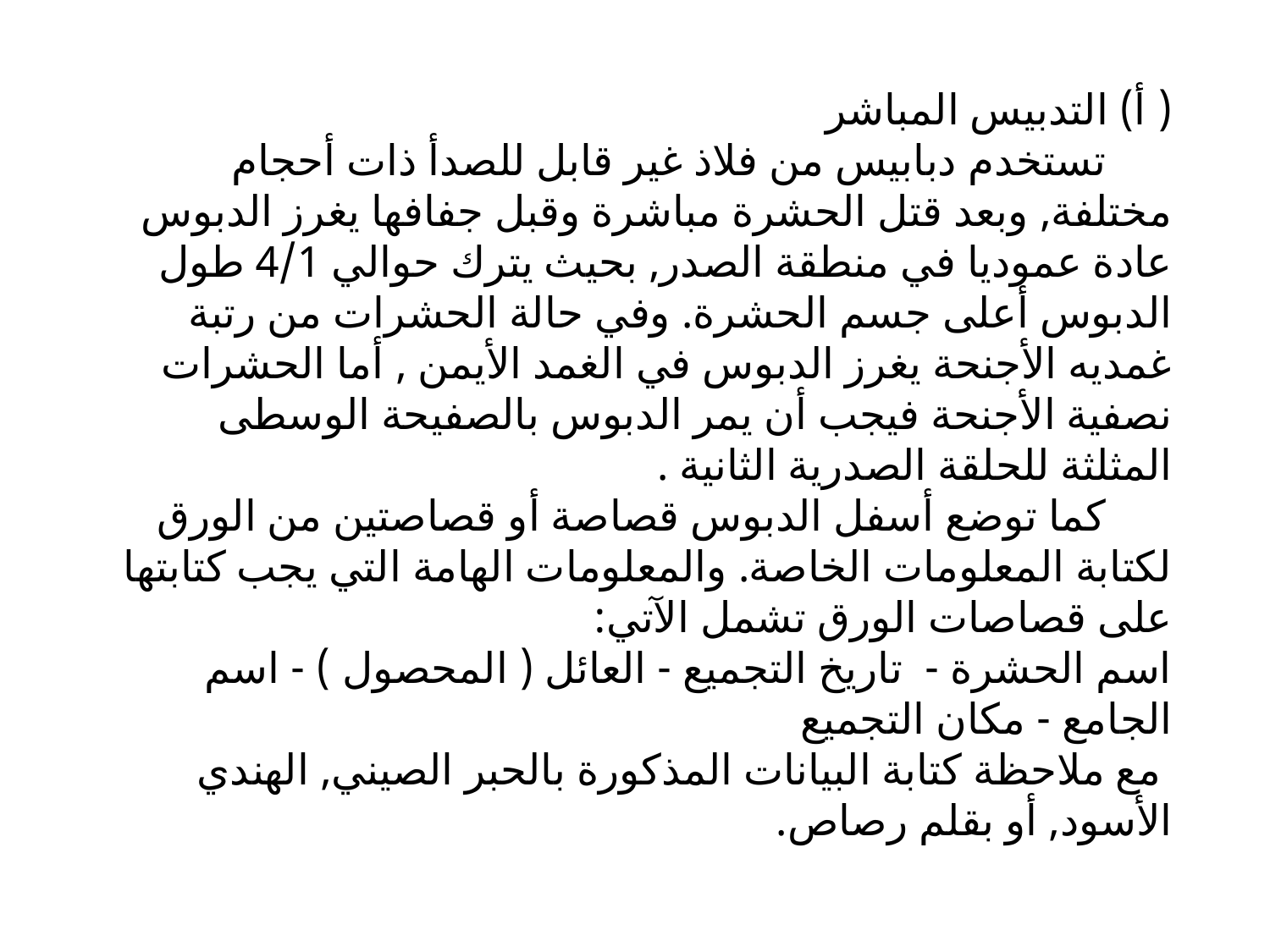

( أ) التدبيس المباشر
      تستخدم دبابيس من فلاذ غير قابل للصدأ ذات أحجام مختلفة, وبعد قتل الحشرة مباشرة وقبل جفافها يغرز الدبوس عادة عموديا في منطقة الصدر, بحيث يترك حوالي 4/1 طول الدبوس أعلى جسم الحشرة. وفي حالة الحشرات من رتبة غمديه الأجنحة يغرز الدبوس في الغمد الأيمن , أما الحشرات نصفية الأجنحة فيجب أن يمر الدبوس بالصفيحة الوسطى المثلثة للحلقة الصدرية الثانية .
      كما توضع أسفل الدبوس قصاصة أو قصاصتين من الورق لكتابة المعلومات الخاصة. والمعلومات الهامة التي يجب كتابتها على قصاصات الورق تشمل الآتي:
اسم الحشرة -  تاريخ التجميع - العائل ( المحصول ) - اسم الجامع - مكان التجميع
 مع ملاحظة كتابة البيانات المذكورة بالحبر الصيني, الهندي الأسود, أو بقلم رصاص.